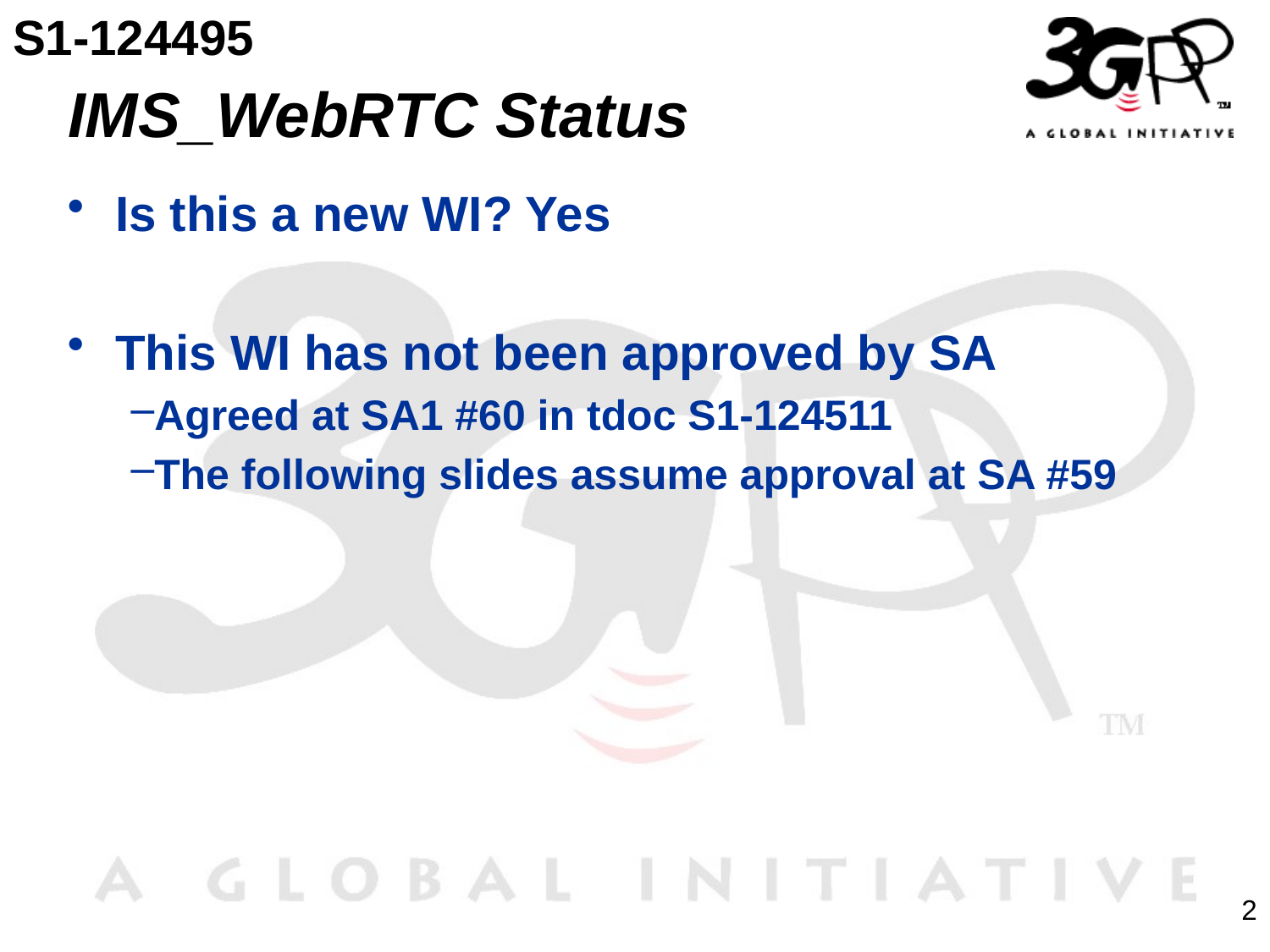

S1-124495
# IMS_WebRTC Status
Is this a new WI? Yes

This WI has not been approved by SA
Agreed at SA1 #60 in tdoc S1-124511
The following slides assume approval at SA #59

2